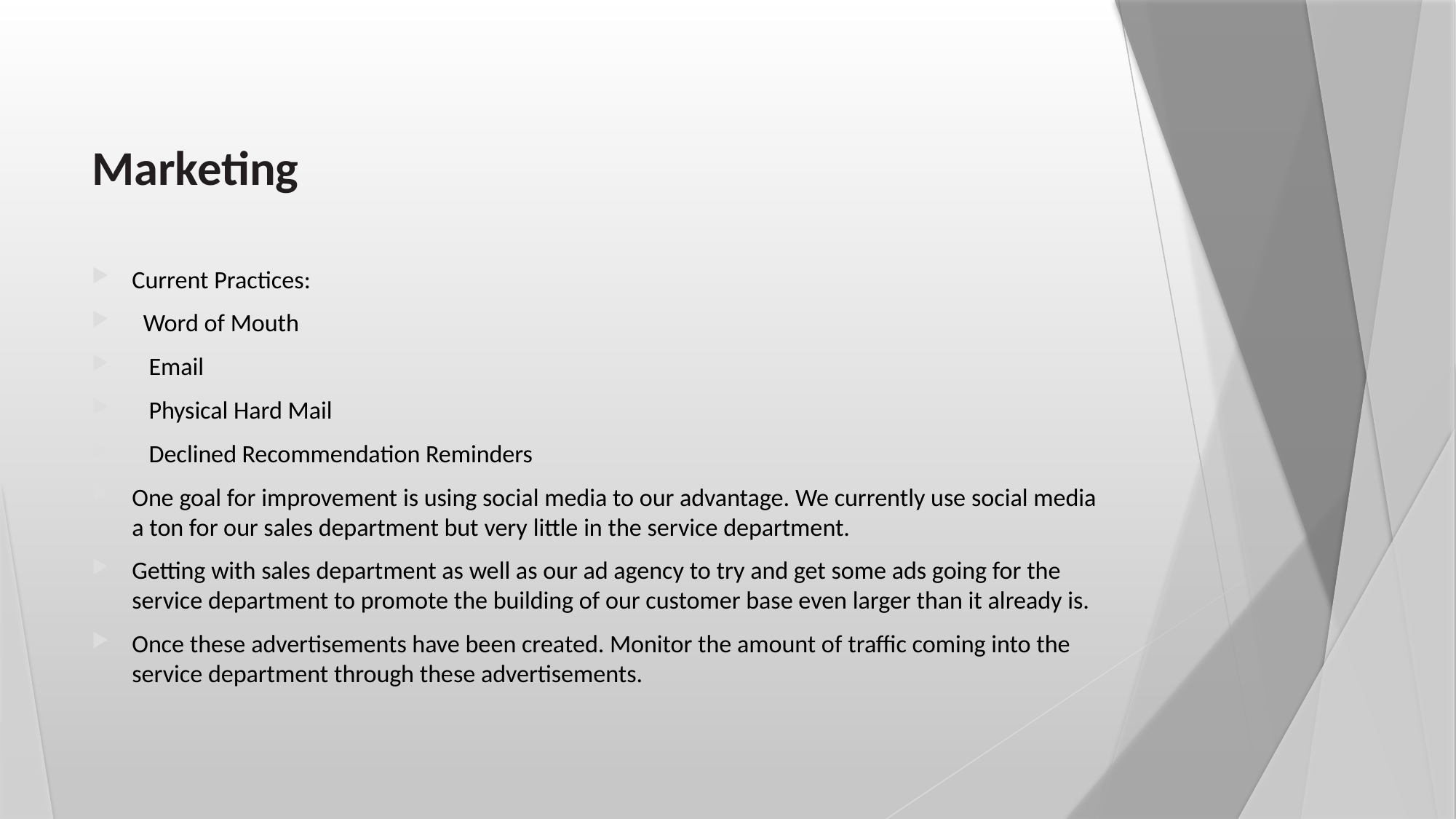

# Marketing
Current Practices:
  Word of Mouth
   Email
   Physical Hard Mail
   Declined Recommendation Reminders
One goal for improvement is using social media to our advantage. We currently use social media a ton for our sales department but very little in the service department.
Getting with sales department as well as our ad agency to try and get some ads going for the service department to promote the building of our customer base even larger than it already is.
Once these advertisements have been created. Monitor the amount of traffic coming into the service department through these advertisements.